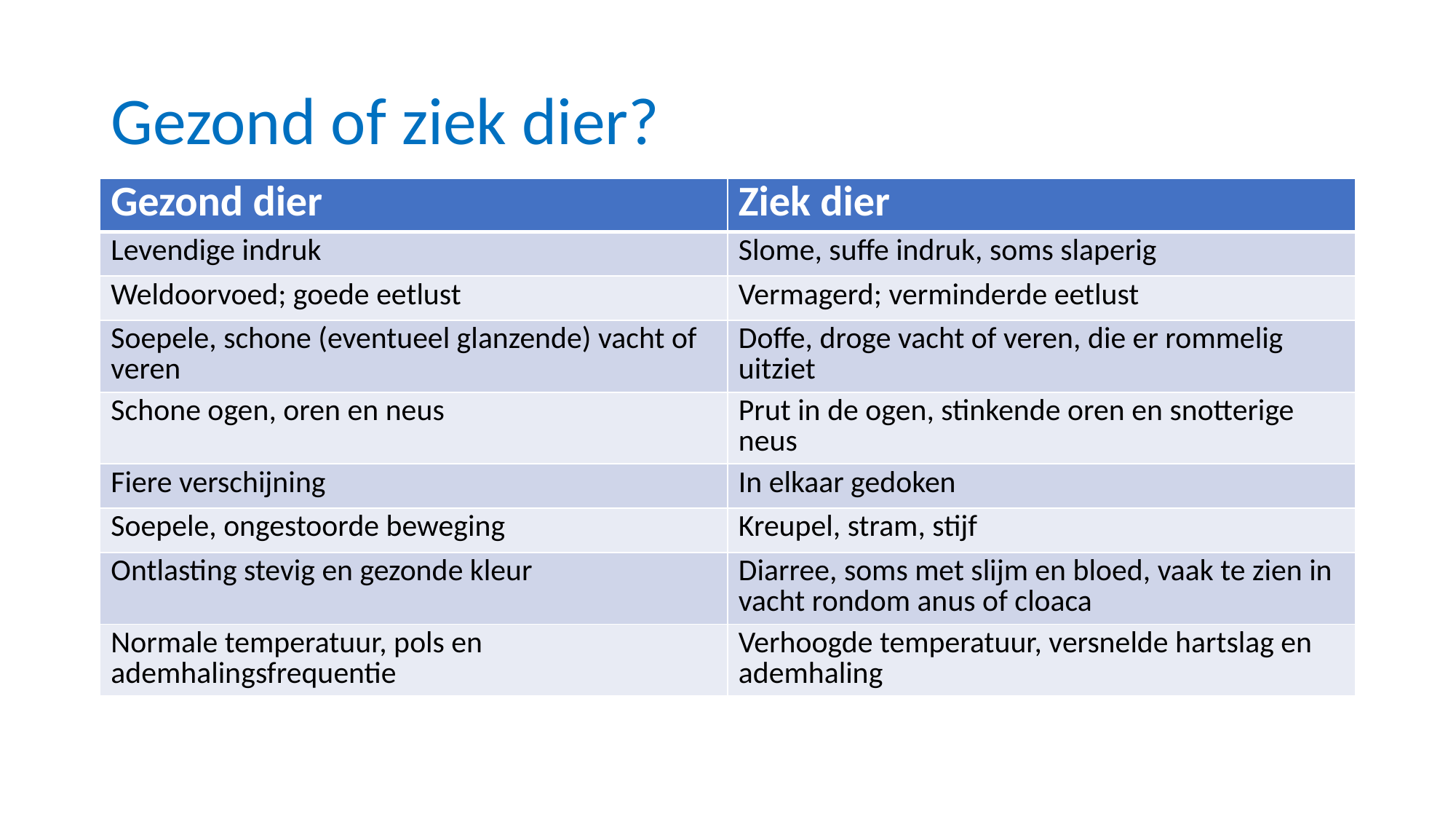

# Gezond of ziek dier?
| Gezond dier | Ziek dier |
| --- | --- |
| Levendige indruk | Slome, suffe indruk, soms slaperig |
| Weldoorvoed; goede eetlust | Vermagerd; verminderde eetlust |
| Soepele, schone (eventueel glanzende) vacht of veren | Doffe, droge vacht of veren, die er rommelig uitziet |
| Schone ogen, oren en neus | Prut in de ogen, stinkende oren en snotterige neus |
| Fiere verschijning | In elkaar gedoken |
| Soepele, ongestoorde beweging | Kreupel, stram, stijf |
| Ontlasting stevig en gezonde kleur | Diarree, soms met slijm en bloed, vaak te zien in vacht rondom anus of cloaca |
| Normale temperatuur, pols en ademhalingsfrequentie | Verhoogde temperatuur, versnelde hartslag en ademhaling |